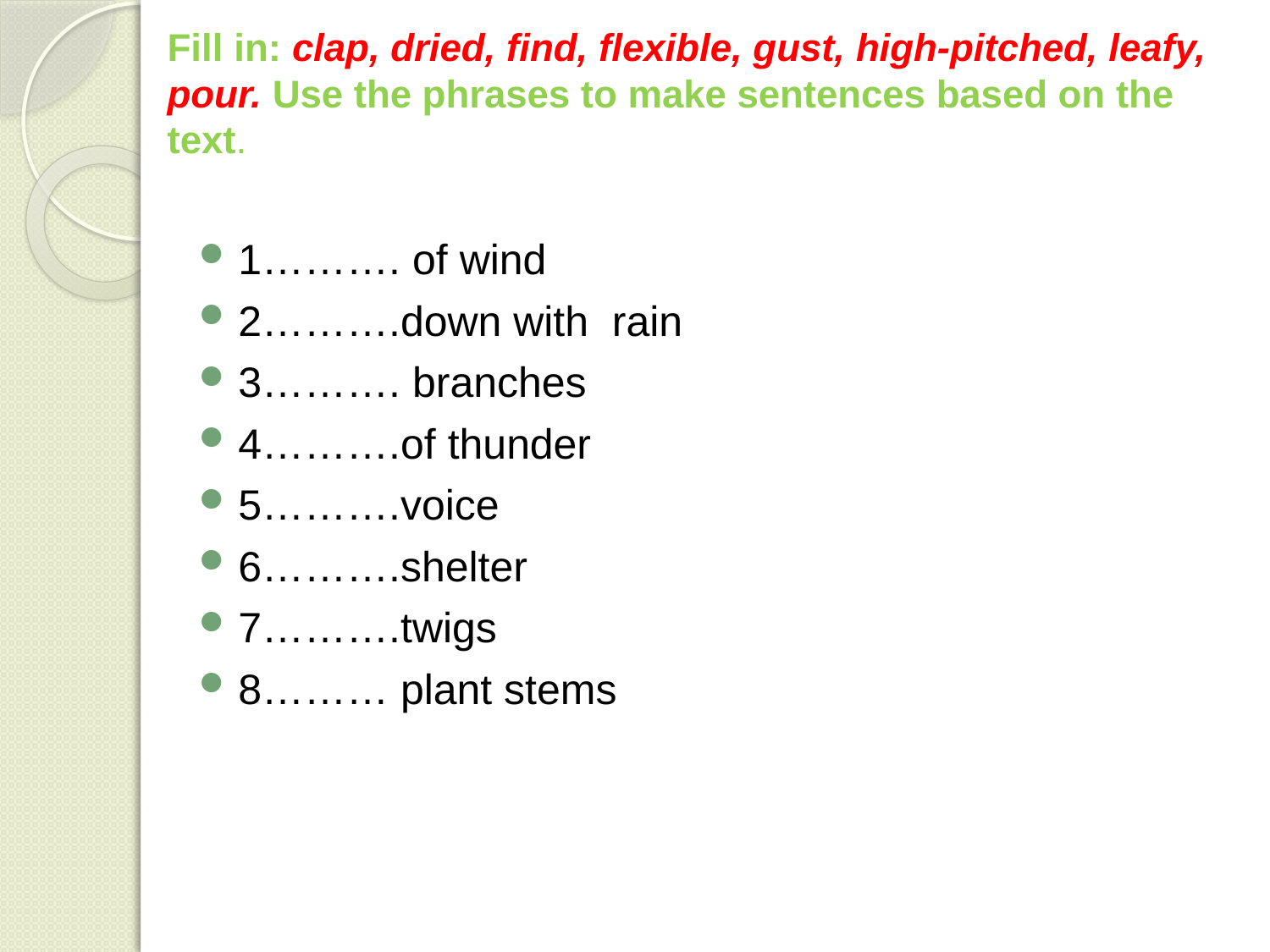

# Fill in: clap, dried, find, flexible, gust, high-pitched, leafy, pour. Use the phrases to make sentences based on the text.
1………. of wind
2……….down with  rain
3………. branches
4……….of thunder
5……….voice
6……….shelter
7……….twigs
8……… plant stems